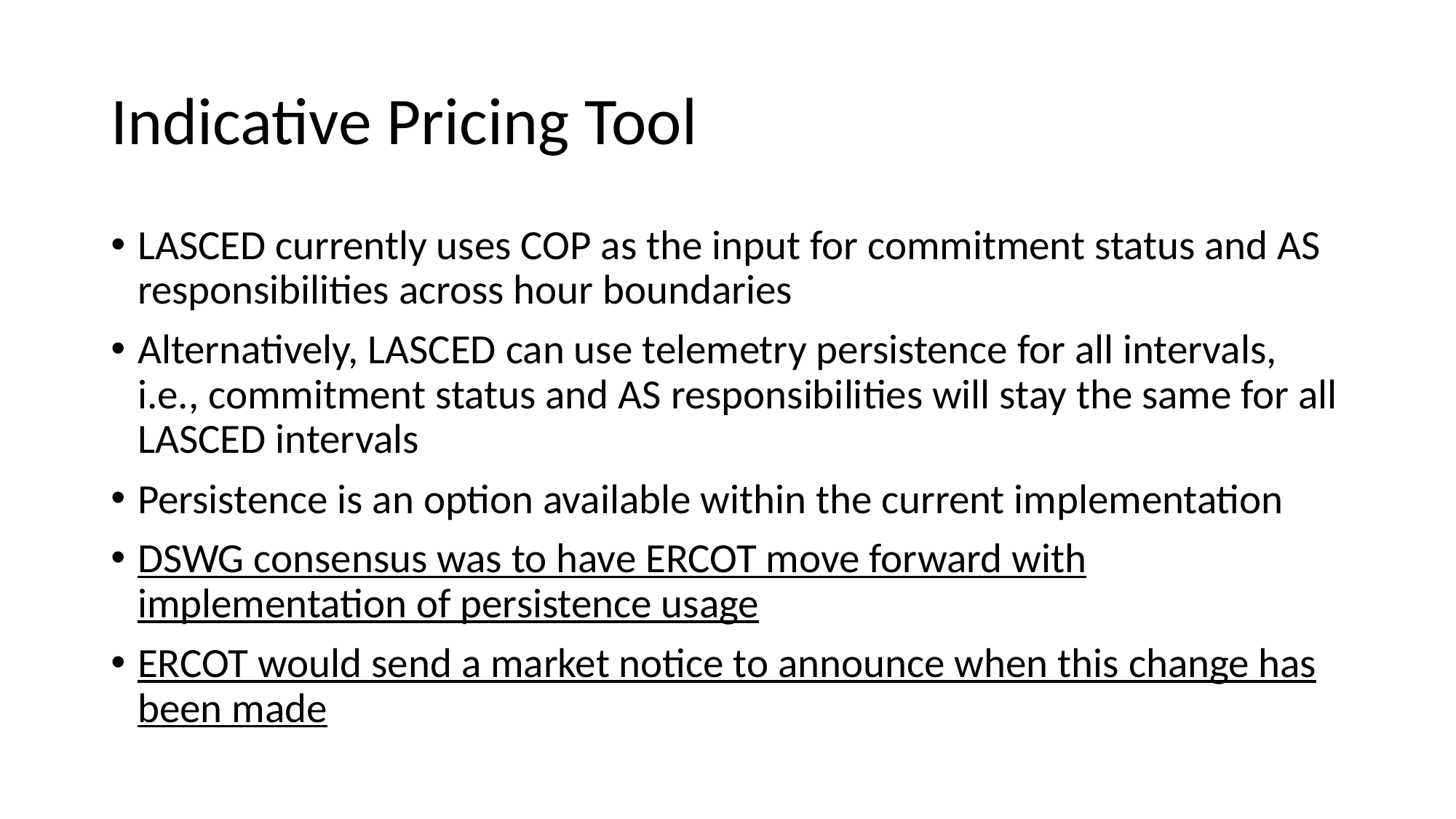

# Indicative Pricing Tool
LASCED currently uses COP as the input for commitment status and AS responsibilities across hour boundaries
Alternatively, LASCED can use telemetry persistence for all intervals, i.e., commitment status and AS responsibilities will stay the same for all LASCED intervals
Persistence is an option available within the current implementation
DSWG consensus was to have ERCOT move forward with implementation of persistence usage
ERCOT would send a market notice to announce when this change has been made